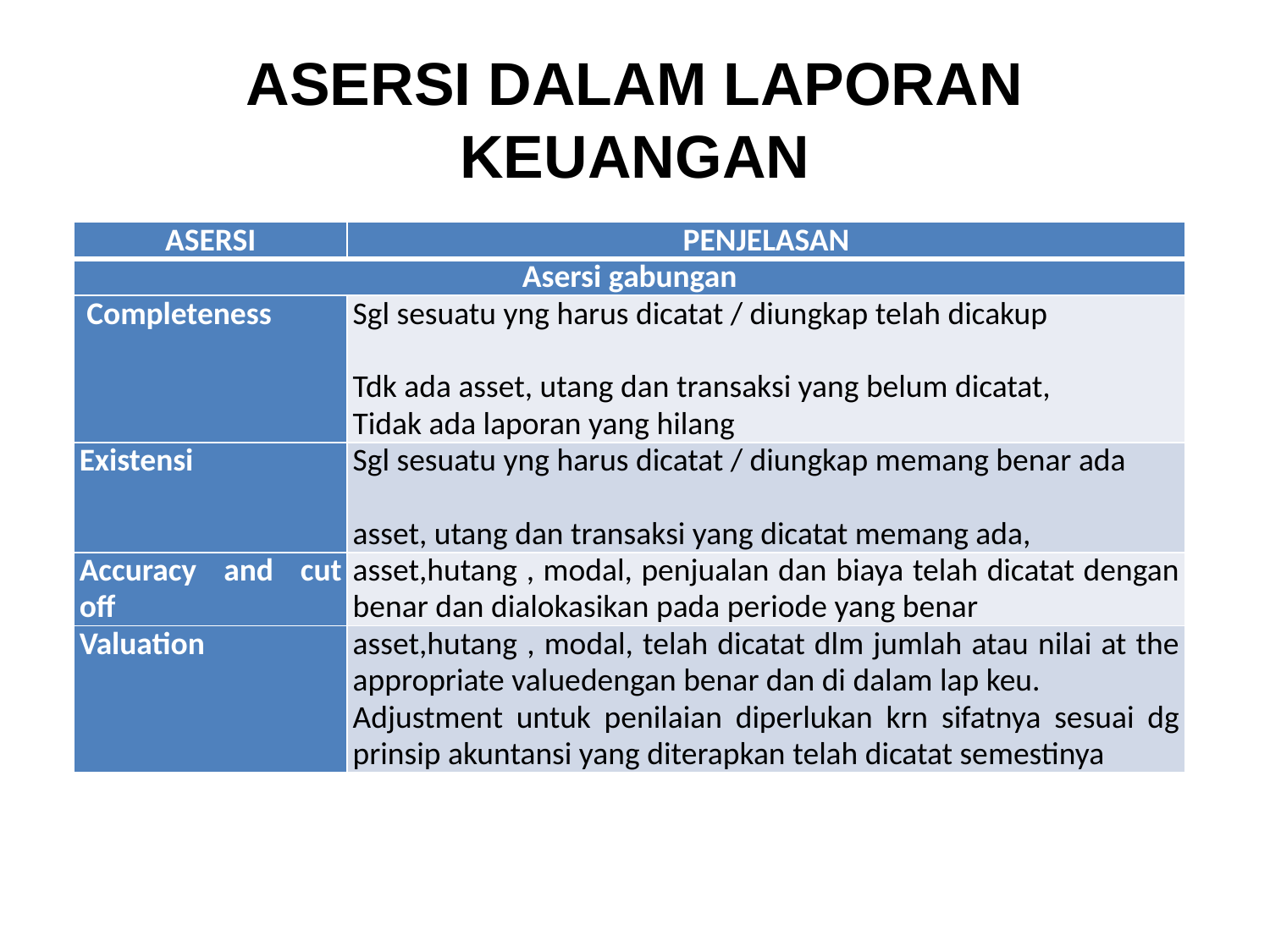

# ASERSI DALAM LAPORAN KEUANGAN
| ASERSI | PENJELASAN |
| --- | --- |
| Asersi gabungan |  |
| Completeness | Sgl sesuatu yng harus dicatat / diungkap telah dicakup   Tdk ada asset, utang dan transaksi yang belum dicatat, Tidak ada laporan yang hilang |
| Existensi | Sgl sesuatu yng harus dicatat / diungkap memang benar ada   asset, utang dan transaksi yang dicatat memang ada, |
| Accuracy and cut off | asset,hutang , modal, penjualan dan biaya telah dicatat dengan benar dan dialokasikan pada periode yang benar |
| Valuation | asset,hutang , modal, telah dicatat dlm jumlah atau nilai at the appropriate valuedengan benar dan di dalam lap keu. Adjustment untuk penilaian diperlukan krn sifatnya sesuai dg prinsip akuntansi yang diterapkan telah dicatat semestinya |